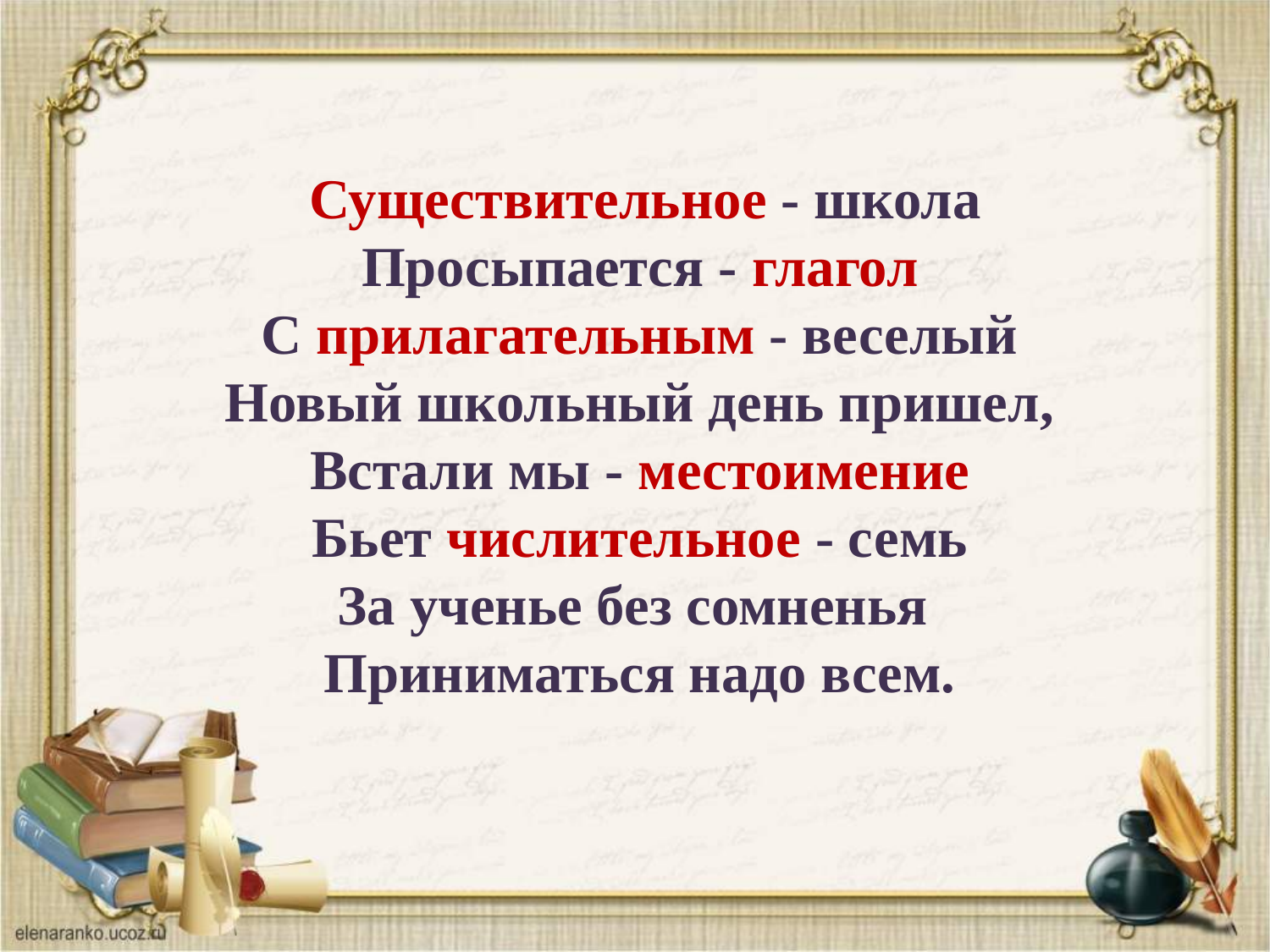

Существительное - школа
Просыпается - глагол
С прилагательным - веселый
Новый школьный день пришел,
Встали мы - местоимение
Бьет числительное - семь
За ученье без сомненья
Приниматься надо всем.